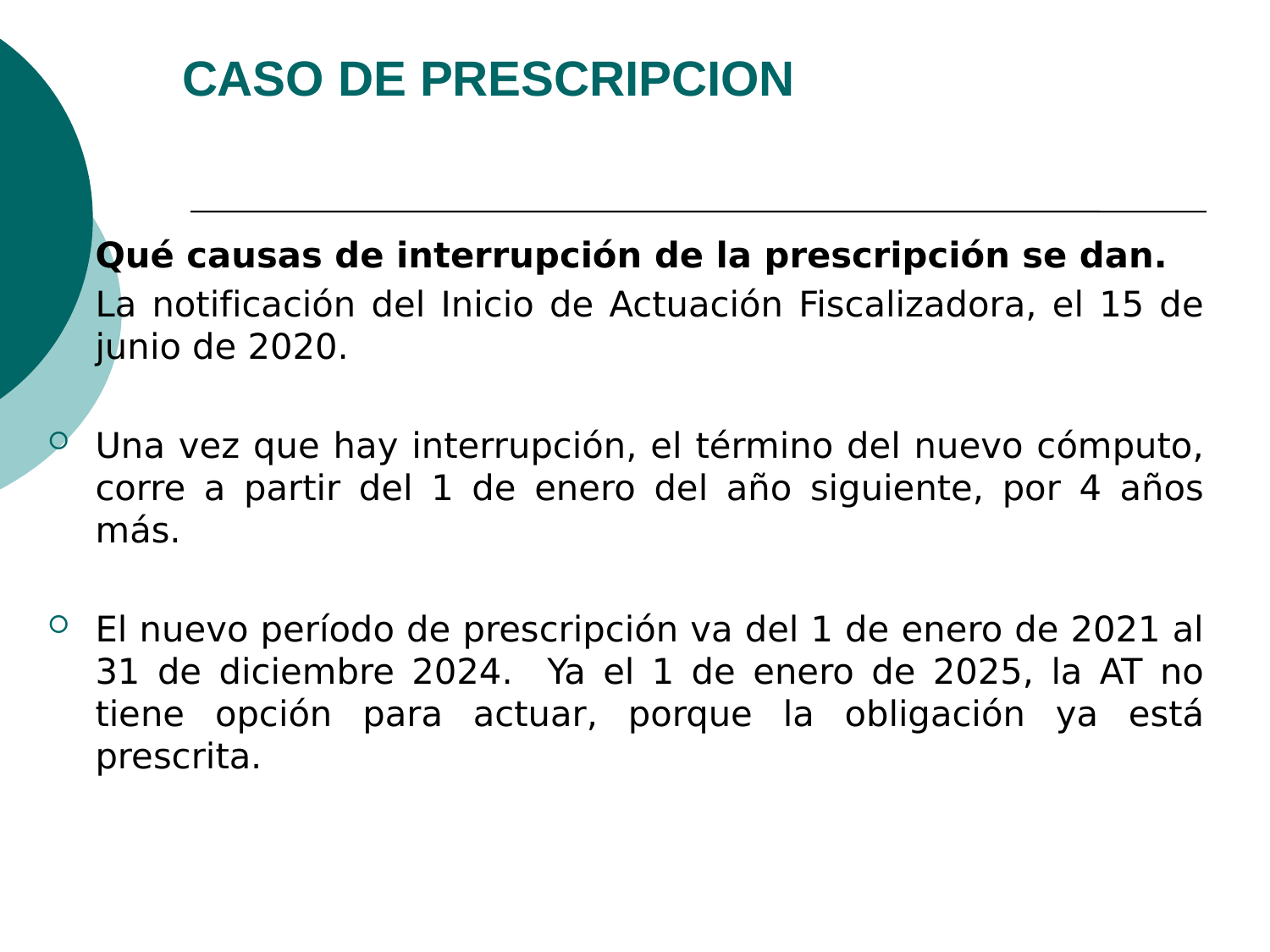

CASO DE PRESCRIPCION
Qué causas de interrupción de la prescripción se dan.
La notificación del Inicio de Actuación Fiscalizadora, el 15 de junio de 2020.

Una vez que hay interrupción, el término del nuevo cómputo, corre a partir del 1 de enero del año siguiente, por 4 años más.

El nuevo período de prescripción va del 1 de enero de 2021 al 31 de diciembre 2024.  Ya el 1 de enero de 2025, la AT no tiene opción para actuar, porque la obligación ya está prescrita.